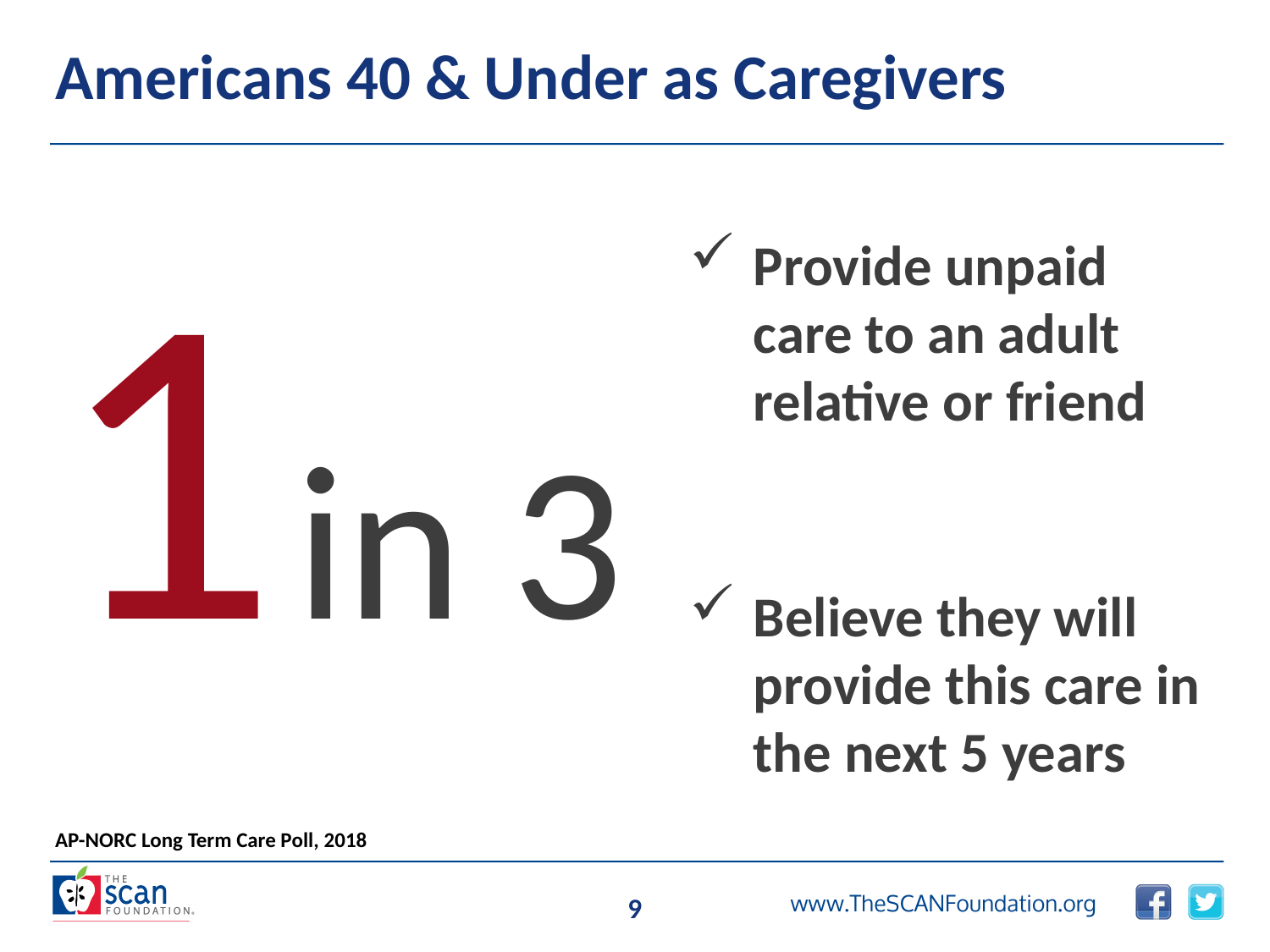

# Americans 40 & Under as Caregivers
1 in 3
Provide unpaid care to an adult relative or friend

Believe they will provide this care in the next 5 years
AP-NORC Long Term Care Poll, 2018

9